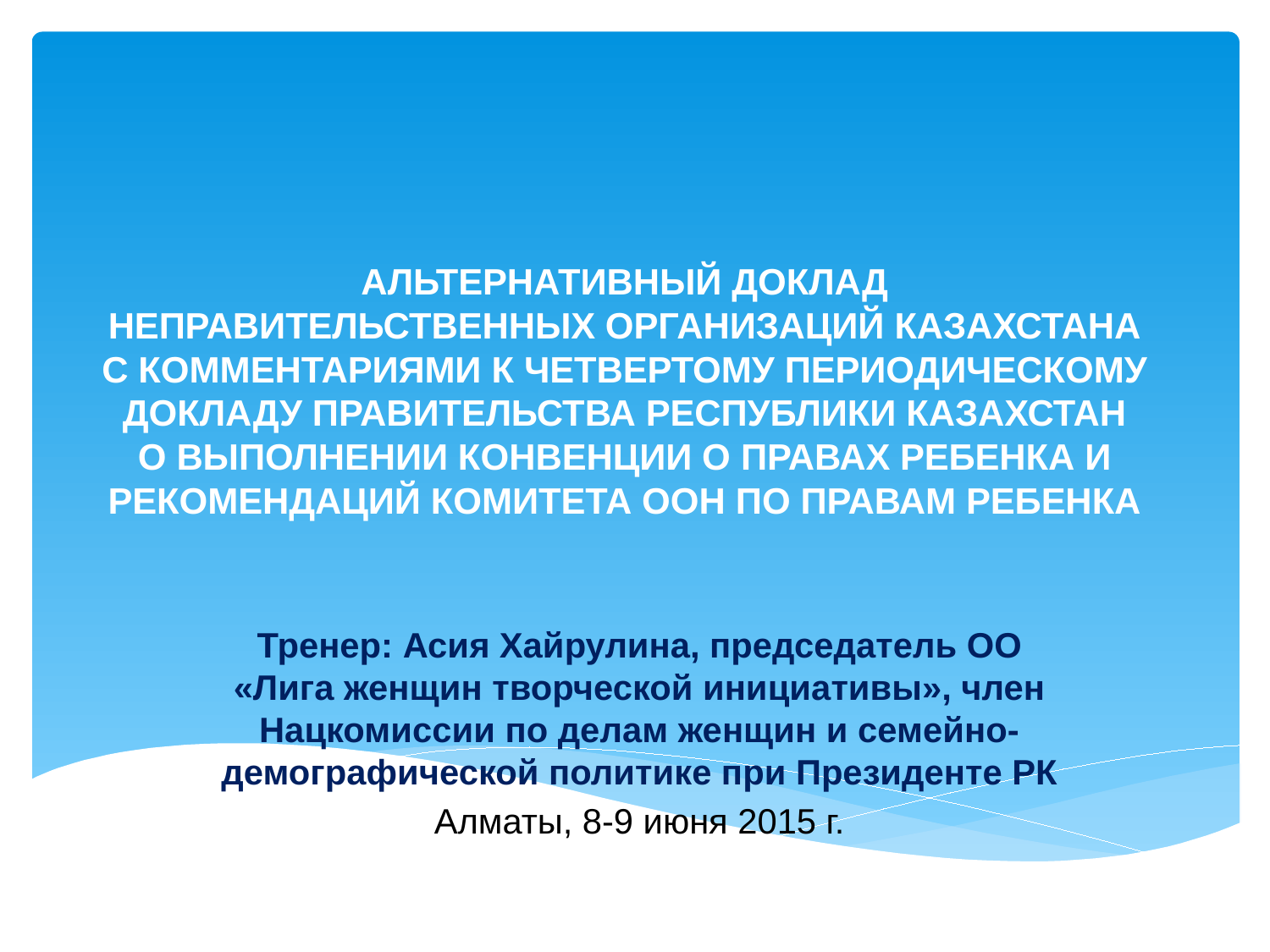

# АЛЬТЕРНАТИВНЫЙ ДОКЛАД НЕПРАВИТЕЛЬСТВЕННЫХ ОРГАНИЗАЦИЙ КАЗАХСТАНА С КОММЕНТАРИЯМИ К ЧЕТВЕРТОМУ ПЕРИОДИЧЕСКОМУ ДОКЛАДУ ПРАВИТЕЛЬСТВА РЕСПУБЛИКИ КАЗАХСТАН О ВЫПОЛНЕНИИ КОНВЕНЦИИ О ПРАВАХ РЕБЕНКА И РЕКОМЕНДАЦИЙ КОМИТЕТА ООН ПО ПРАВАМ РЕБЕНКА
Тренер: Асия Хайрулина, председатель ОО «Лига женщин творческой инициативы», член Нацкомиссии по делам женщин и семейно-демографической политике при Президенте РК
Алматы, 8-9 июня 2015 г.